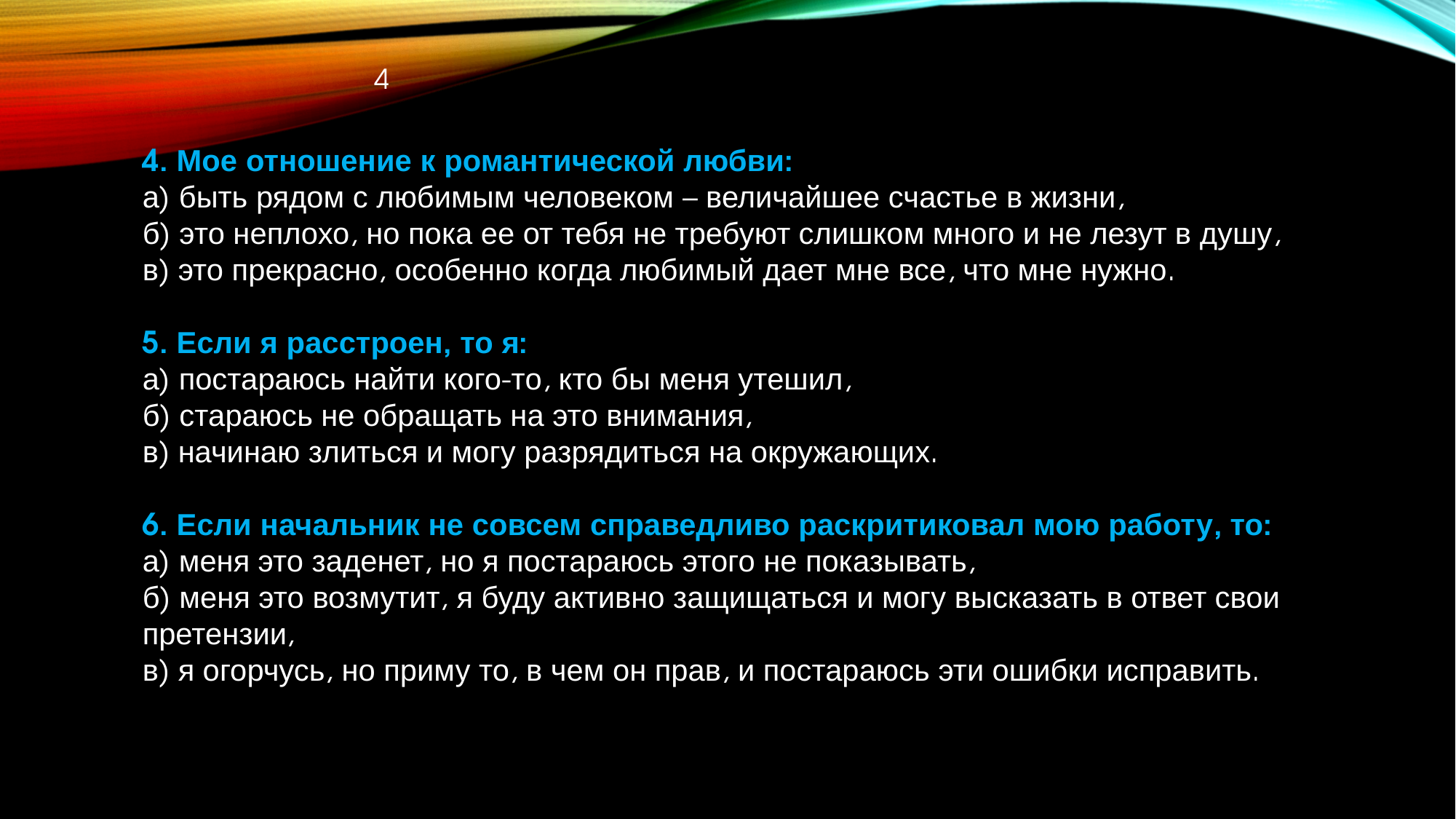

4
4. Мое отношение к романтической любви:
а) быть рядом с любимым человеком – величайшее счастье в жизни,
б) это неплохо, но пока ее от тебя не требуют слишком много и не лезут в душу,
в) это прекрасно, особенно когда любимый дает мне все, что мне нужно.

5. Если я расстроен, то я:
а) постараюсь найти кого-то, кто бы меня утешил,
б) стараюсь не обращать на это внимания,
в) начинаю злиться и могу разрядиться на окружающих.

6. Если начальник не совсем справедливо раскритиковал мою работу, то:
а) меня это заденет, но я постараюсь этого не показывать,
б) меня это возмутит, я буду активно защищаться и могу высказать в ответ свои
претензии,
в) я огорчусь, но приму то, в чем он прав, и постараюсь эти ошибки исправить.